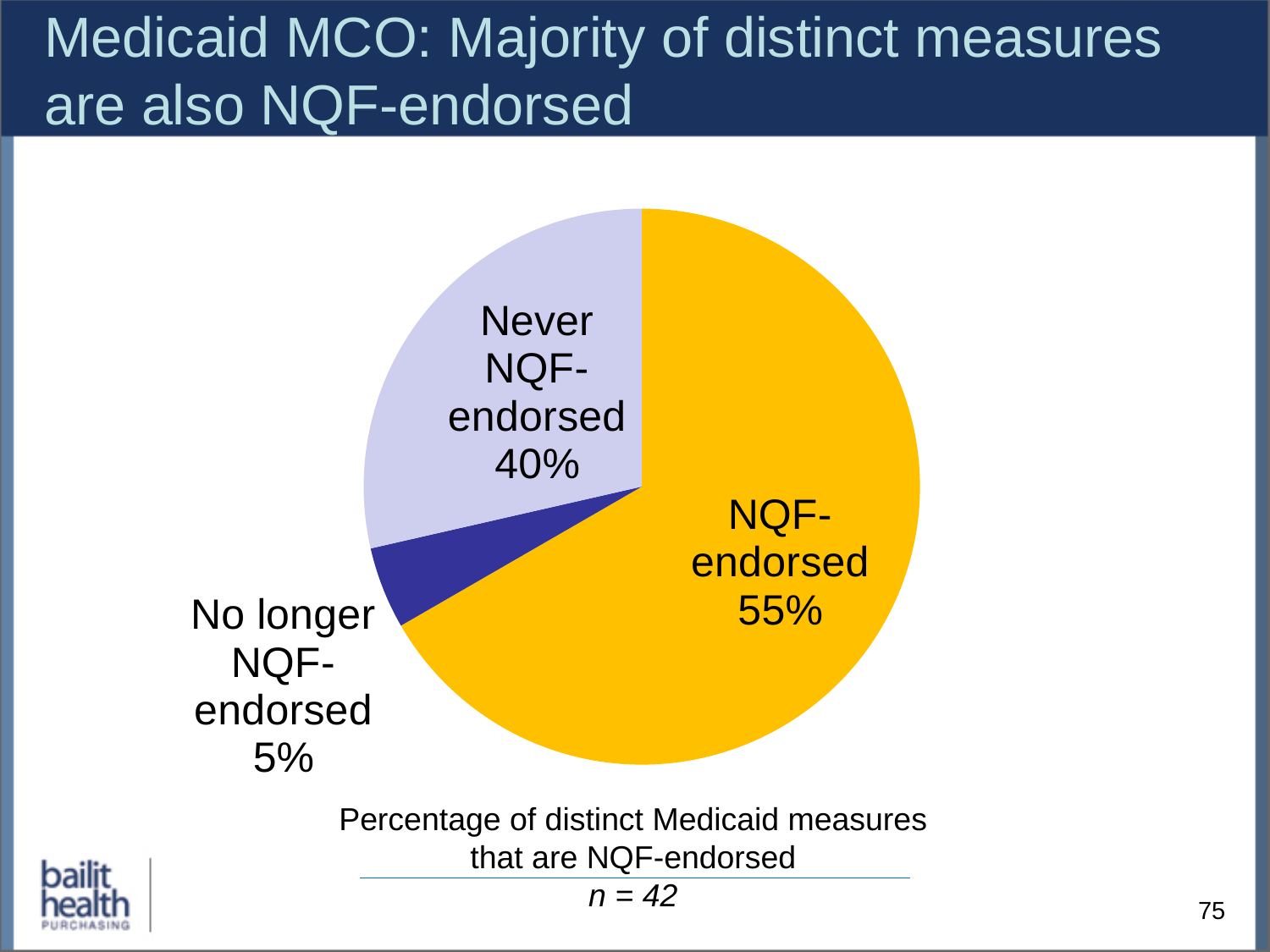

# Medicaid MCO: Majority of distinct measures are also NQF-endorsed

### Chart

| Category | Column1 |
|---|---|
| NQF endorsed | 28.0 |
| No longer NQF endorsed | 2.0 |
| Never NQF endorsed | 12.0 |
Percentage of distinct Medicaid measures that are NQF-endorsed
n = 42
75